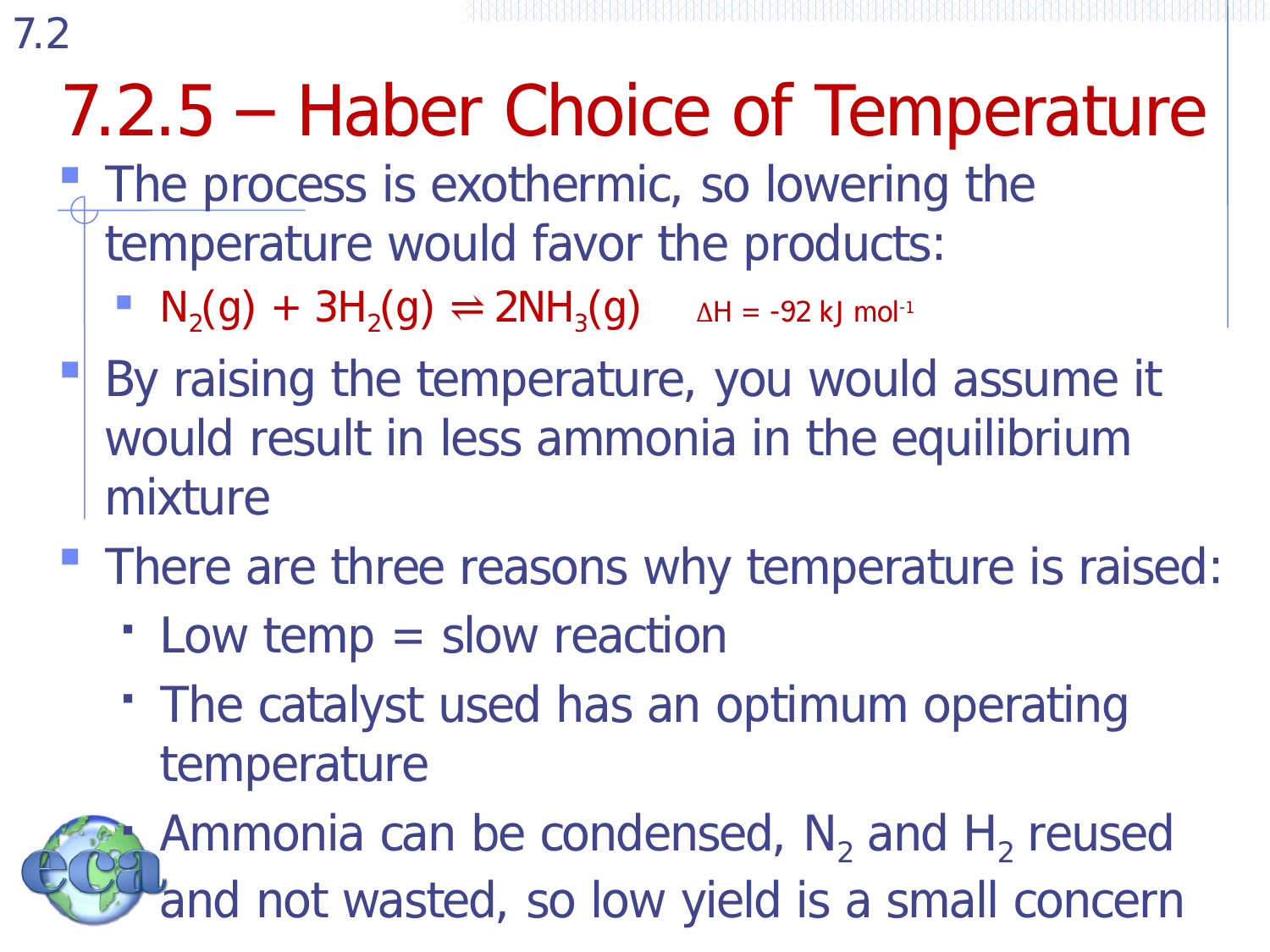

# 7.2.5 – Haber Choice of Temperature
The process is exothermic, so lowering the temperature would favor the products:
N2(g) + 3H2(g) ⇌ 2NH3(g)    ∆H = -92 kJ mol-1
By raising the temperature, you would assume it would result in less ammonia in the equilibrium mixture
There are three reasons why temperature is raised:
Low temp = slow reaction
The catalyst used has an optimum operating temperature
Ammonia can be condensed, N2 and H2 reused and not wasted, so low yield is a small concern